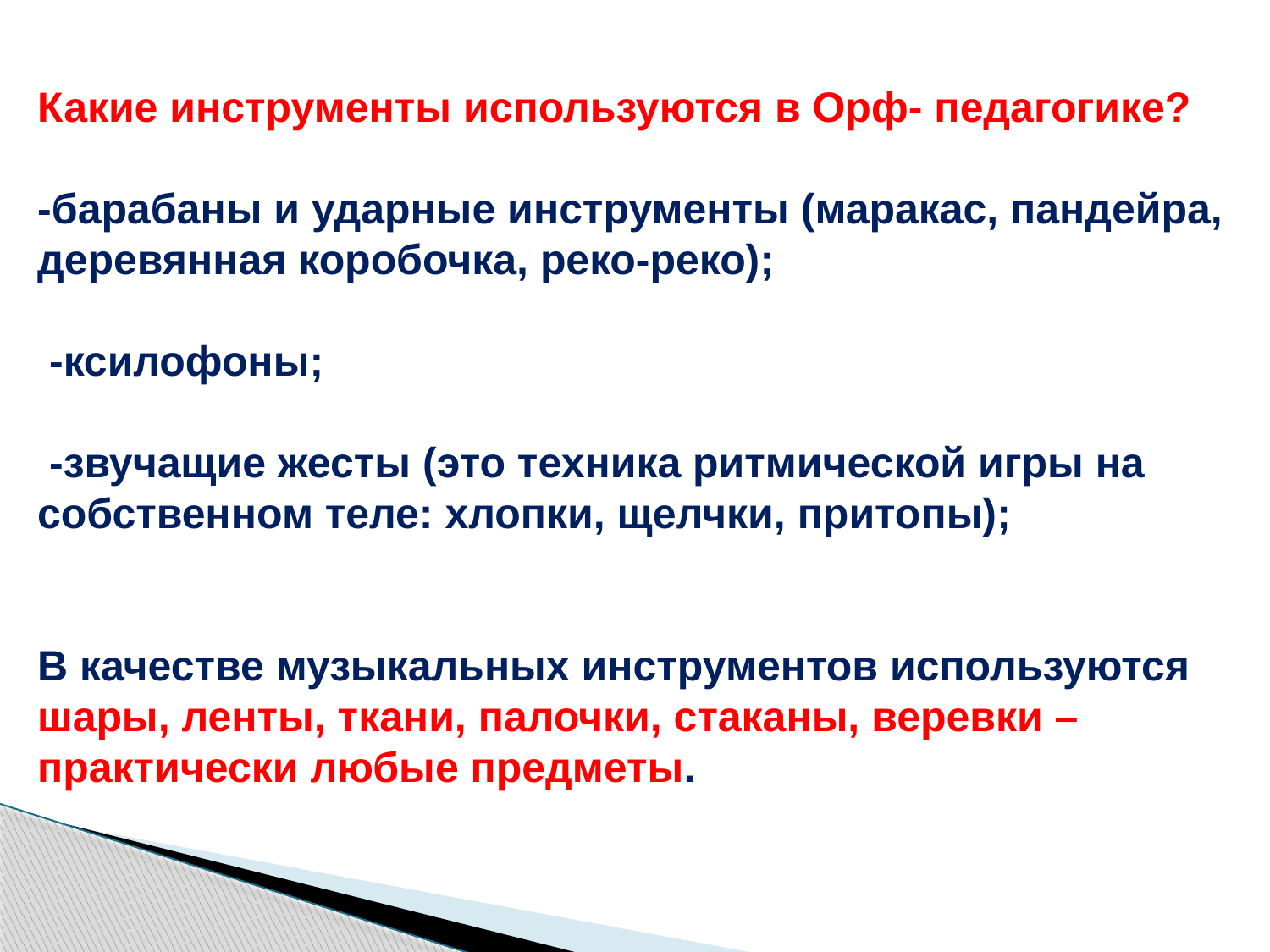

Какие инструменты используются в Орф- педагогике?

-барабаны и ударные инструменты (маракас, пандейра, деревянная коробочка, реко-реко);

 -ксилофоны;

 -звучащие жесты (это техника ритмической игры на собственном теле: хлопки, щелчки, притопы);

В качестве музыкальных инструментов используются шары, ленты, ткани, палочки, стаканы, веревки –практически любые предметы.